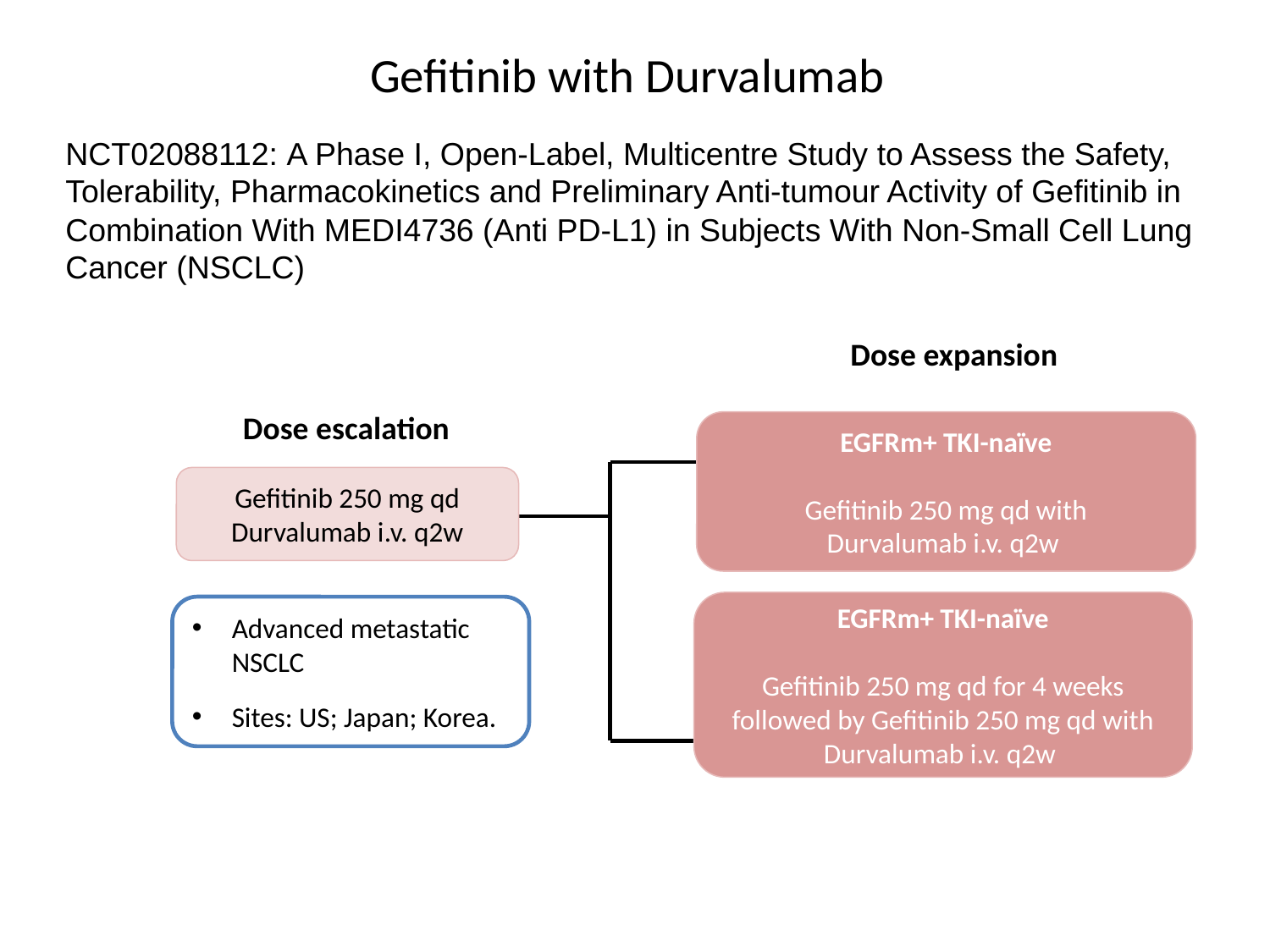

# Gefitinib with Durvalumab
NCT02088112: A Phase I, Open-Label, Multicentre Study to Assess the Safety, Tolerability, Pharmacokinetics and Preliminary Anti-tumour Activity of Gefitinib in Combination With MEDI4736 (Anti PD-L1) in Subjects With Non-Small Cell Lung Cancer (NSCLC)

Dose expansion
Dose escalation
EGFRm+ TKI-naïve

Gefitinib 250 mg qd with
Durvalumab i.v. q2w
Gefitinib 250 mg qd
Durvalumab i.v. q2w
EGFRm+ TKI-naïve

Gefitinib 250 mg qd for 4 weeks followed by Gefitinib 250 mg qd with Durvalumab i.v. q2w
Advanced metastatic NSCLC
Sites: US; Japan; Korea.